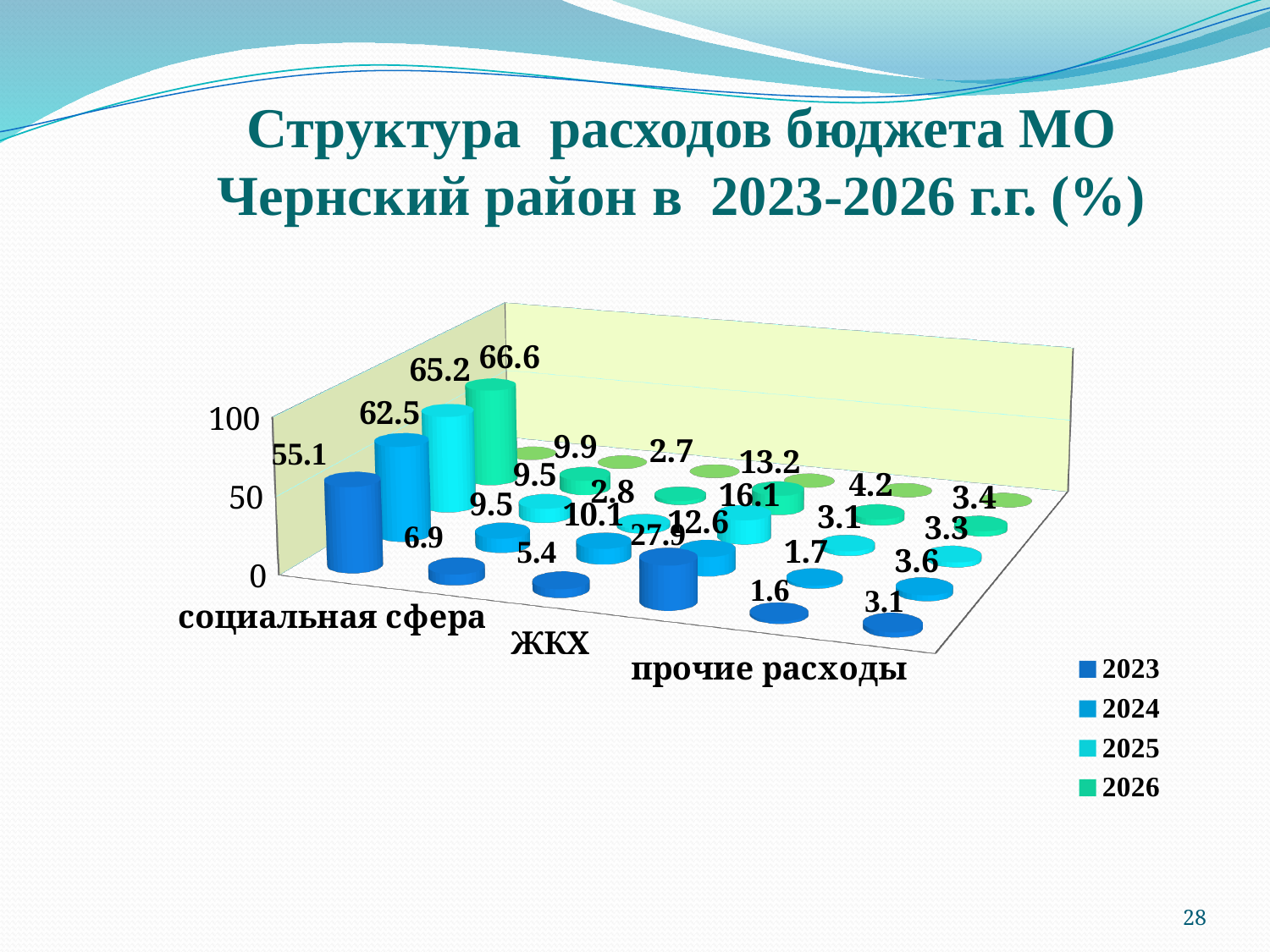

Структура  расходов бюджета МО Чернский район в  2023-2026 г.г. (%)

[unsupported chart]

28